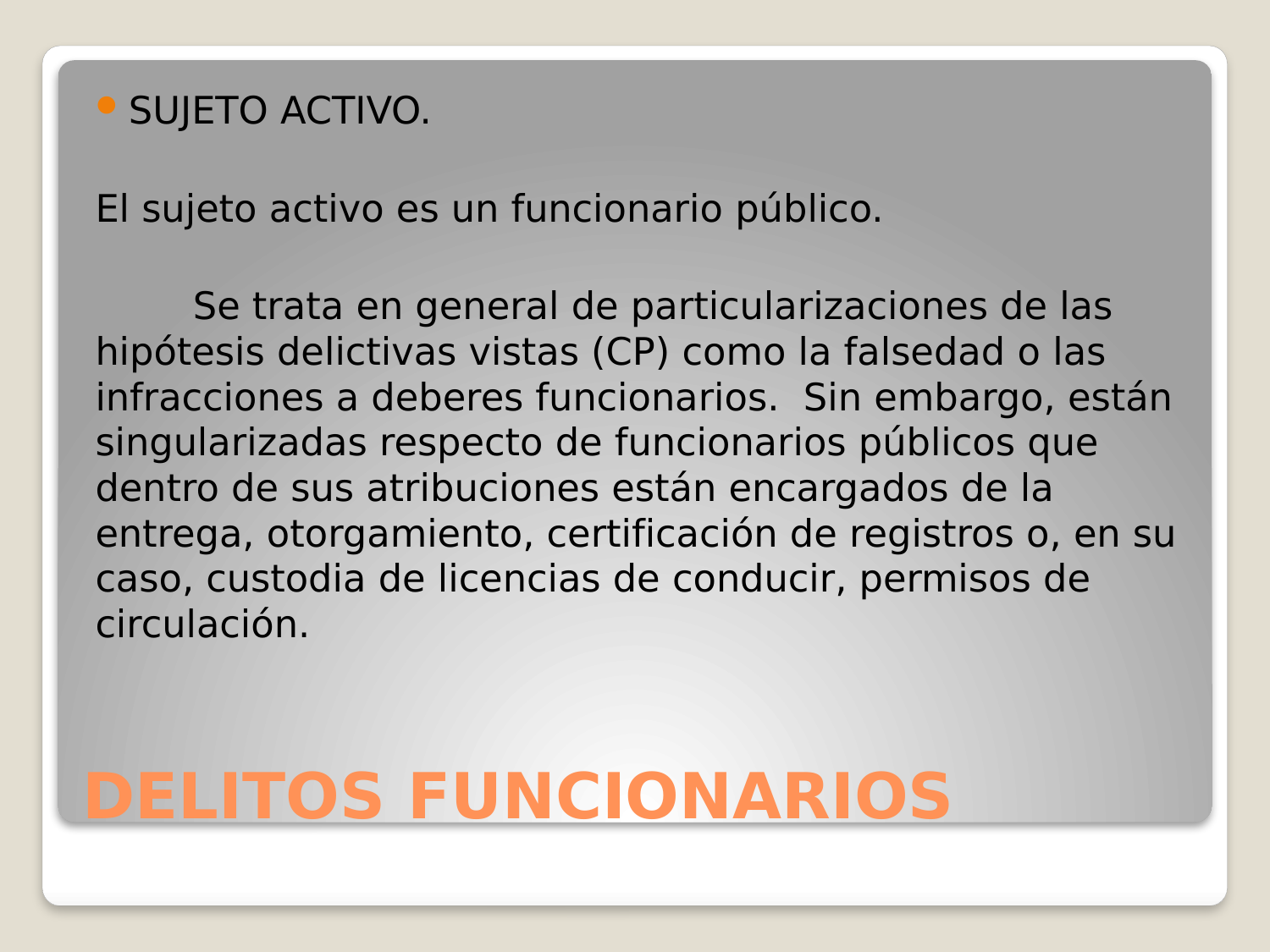

SUJETO ACTIVO.

El sujeto activo es un funcionario público.

	Se trata en general de particularizaciones de las hipótesis delictivas vistas (CP) como la falsedad o las infracciones a deberes funcionarios.  Sin embargo, están singularizadas respecto de funcionarios públicos que dentro de sus atribuciones están encargados de la entrega, otorgamiento, certificación de registros o, en su caso, custodia de licencias de conducir, permisos de circulación.

# DELITOS FUNCIONARIOS